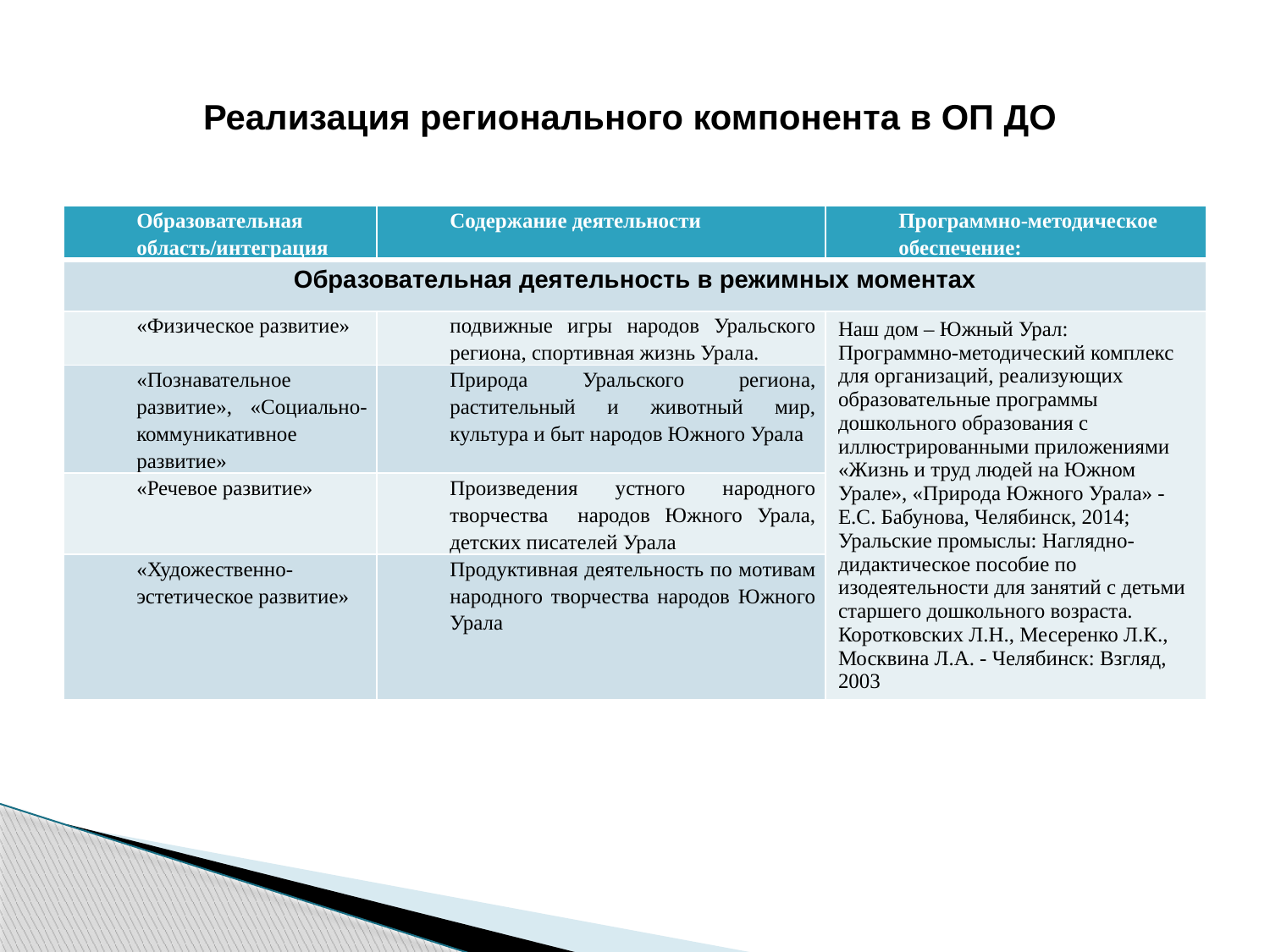

# Реализация регионального компонента в ОП ДО
| Образовательная область/интеграция | Содержание деятельности | Программно-методическое обеспечение: |
| --- | --- | --- |
| Образовательная деятельность в режимных моментах |  |  |
| «Физическое развитие» | подвижные игры народов Уральского региона, спортивная жизнь Урала. | Наш дом – Южный Урал: Программно-методический комплекс для организаций, реализующих образовательные программы дошкольного образования с иллюстрированными приложениями «Жизнь и труд людей на Южном Урале», «Природа Южного Урала» - Е.С. Бабунова, Челябинск, 2014; Уральские промыслы: Наглядно-дидактическое пособие по изодеятельности для занятий с детьми старшего дошкольного возраста. Коротковских Л.Н., Месеренко Л.К., Москвина Л.А. - Челябинск: Взгляд, 2003 |
| «Познавательное развитие», «Социально-коммуникативное развитие» | Природа Уральского региона, растительный и животный мир, культура и быт народов Южного Урала |  |
| «Речевое развитие» | Произведения устного народного творчества народов Южного Урала, детских писателей Урала |  |
| «Художественно-эстетическое развитие» | Продуктивная деятельность по мотивам народного творчества народов Южного Урала |  |